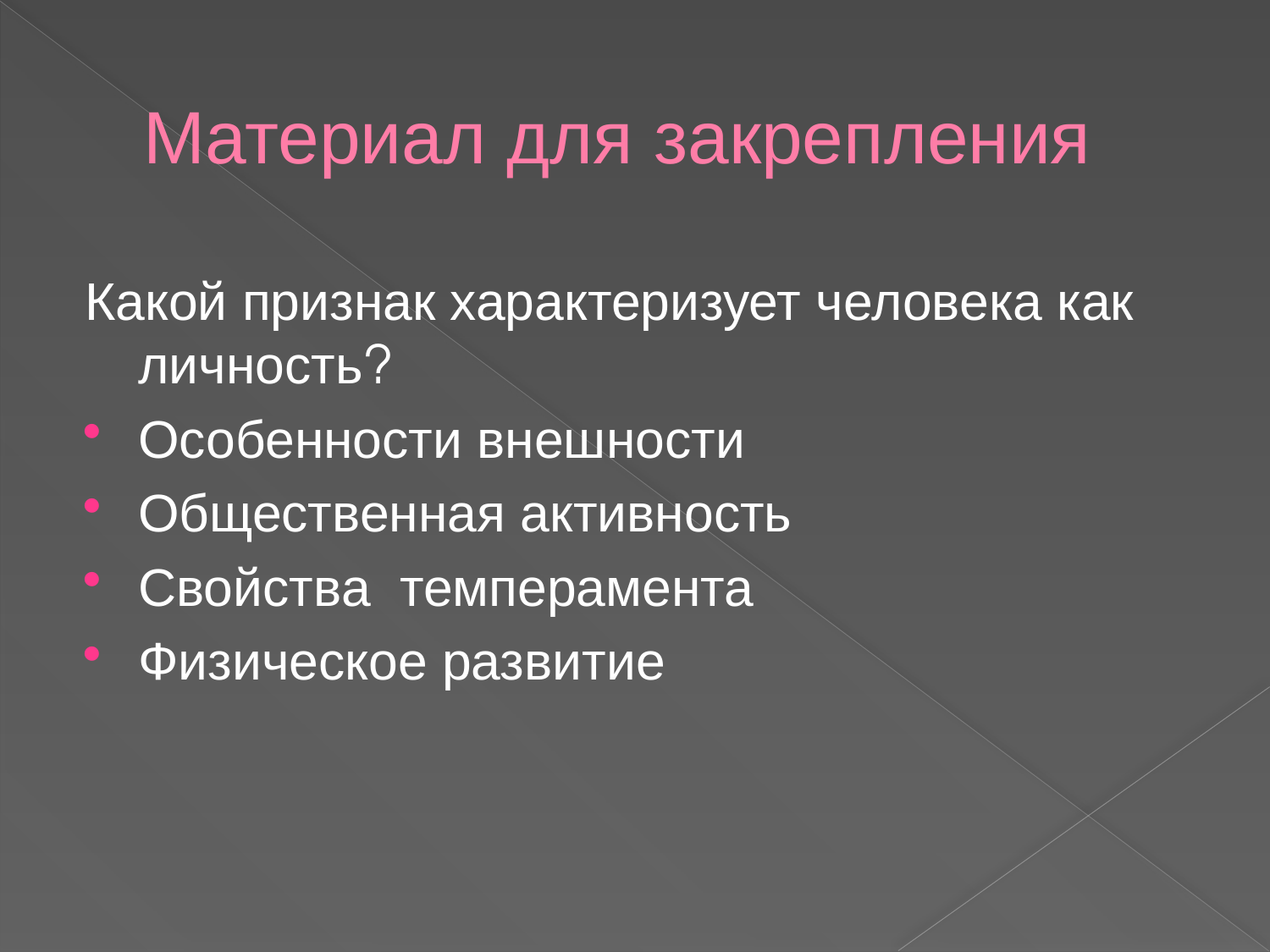

# Материал для закрепления
Какой признак характеризует человека как  личность?
Особенности внешности
Общественная активность
Свойства  темперамента
Физическое развитие